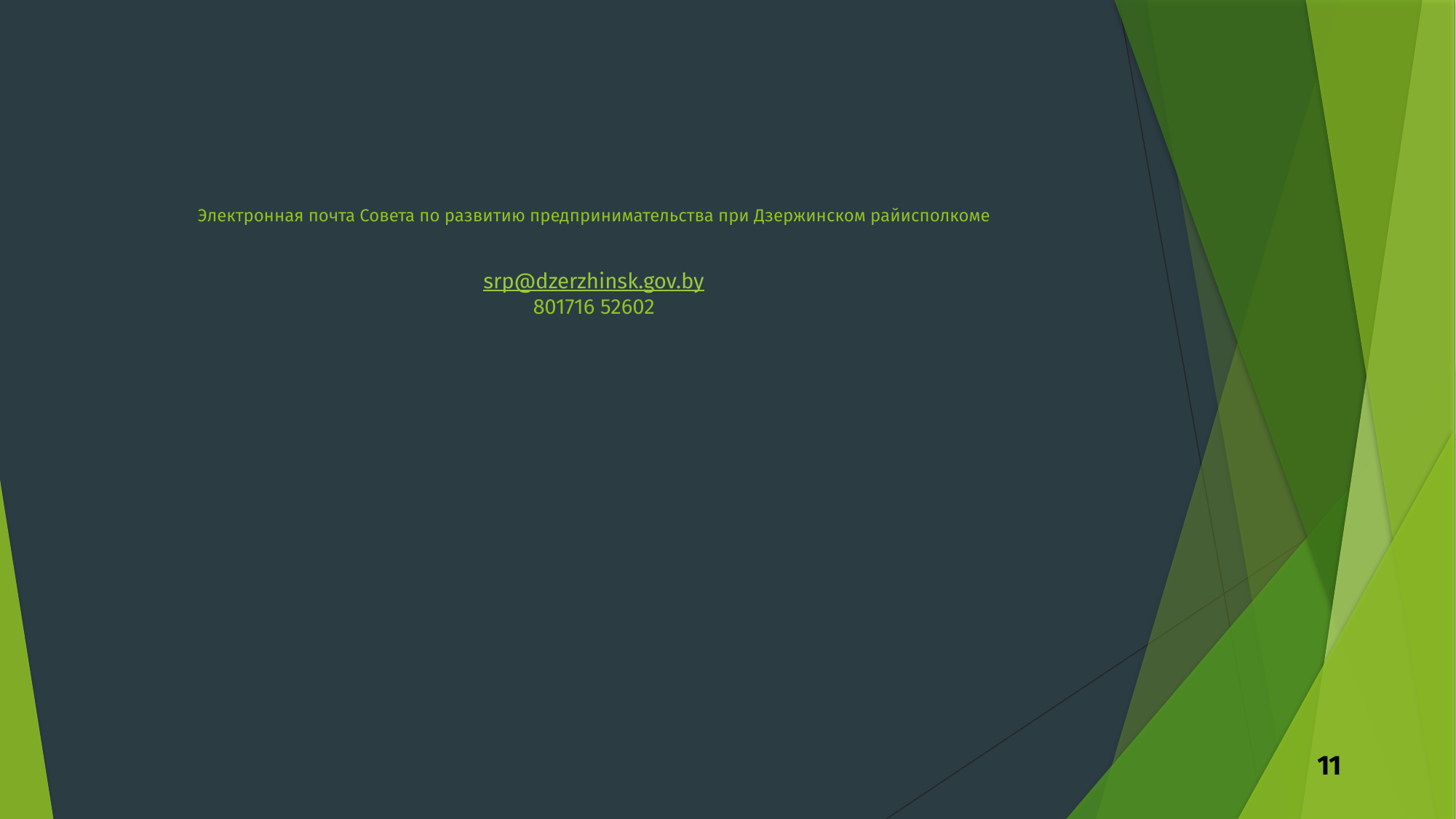

# Электронная почта Совета по развитию предпринимательства при Дзержинском райисполкоме srp@dzerzhinsk.gov.by 801716 52602
11